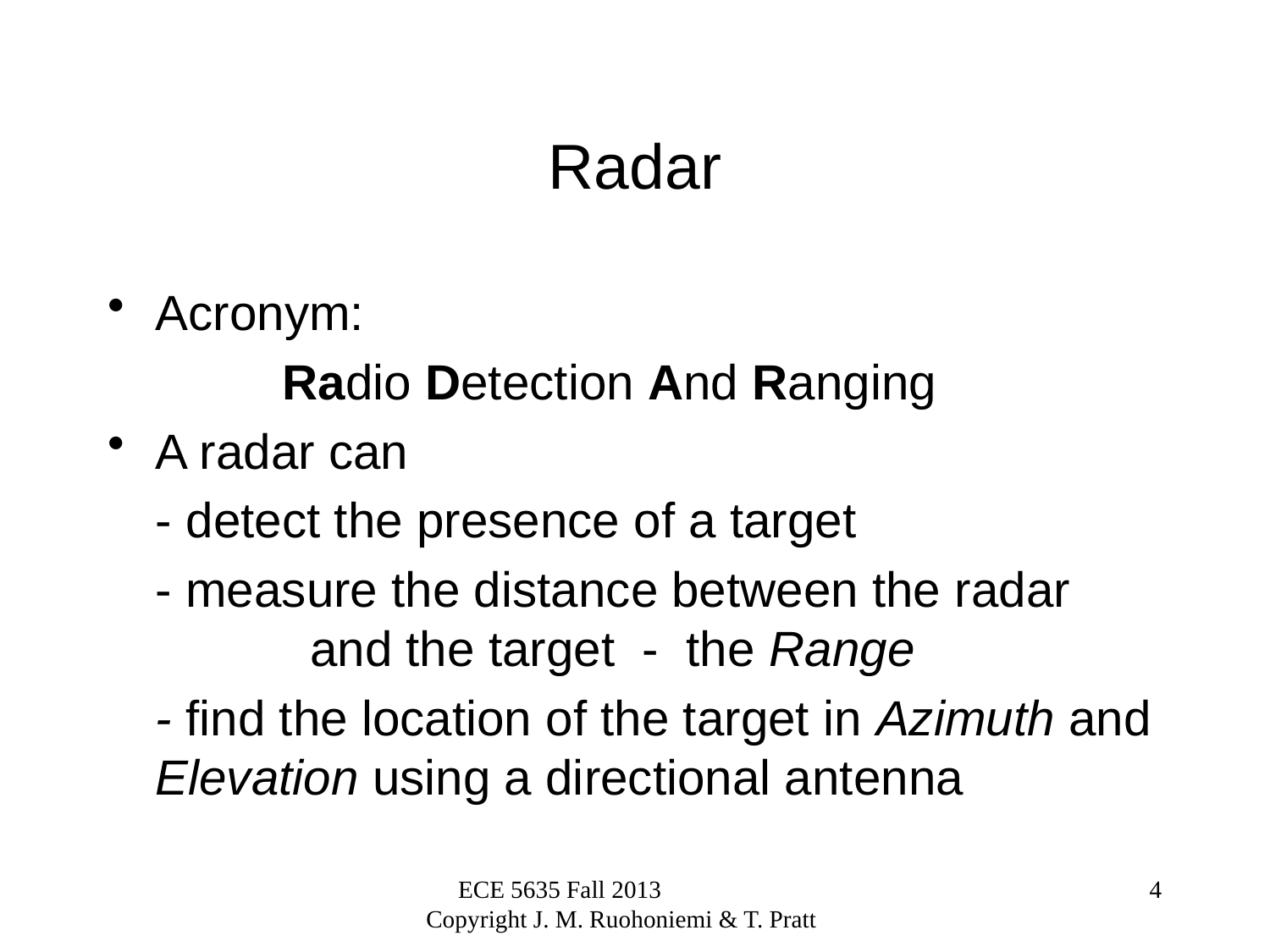

# Radar
Acronym:
		Radio Detection And Ranging
A radar can
	- detect the presence of a target
	- measure the distance between the radar	  and the target  -  the Range
	- find the location of the target in Azimuth and Elevation using a directional antenna
ECE 5635 Fall 2013                      Copyright J. M. Ruohoniemi & T. Pratt
4